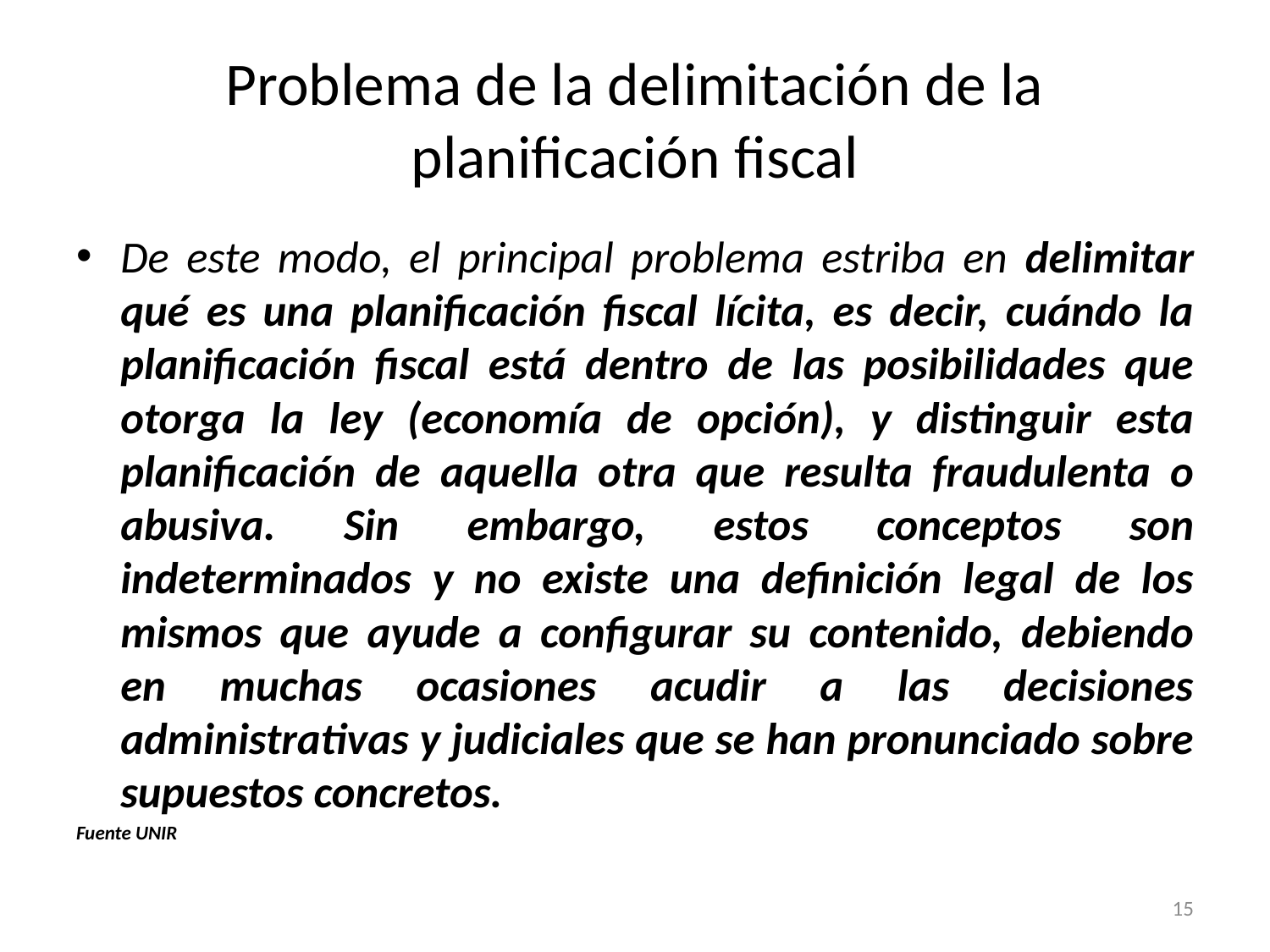

# Problema de la delimitación de la planificación fiscal
De este modo, el principal problema estriba en delimitar qué es una planificación fiscal lícita, es decir, cuándo la planificación fiscal está dentro de las posibilidades que otorga la ley (economía de opción), y distinguir esta planificación de aquella otra que resulta fraudulenta o abusiva. Sin embargo, estos conceptos son indeterminados y no existe una definición legal de los mismos que ayude a configurar su contenido, debiendo en muchas ocasiones acudir a las decisiones administrativas y judiciales que se han pronunciado sobre supuestos concretos.
Fuente UNIR
15